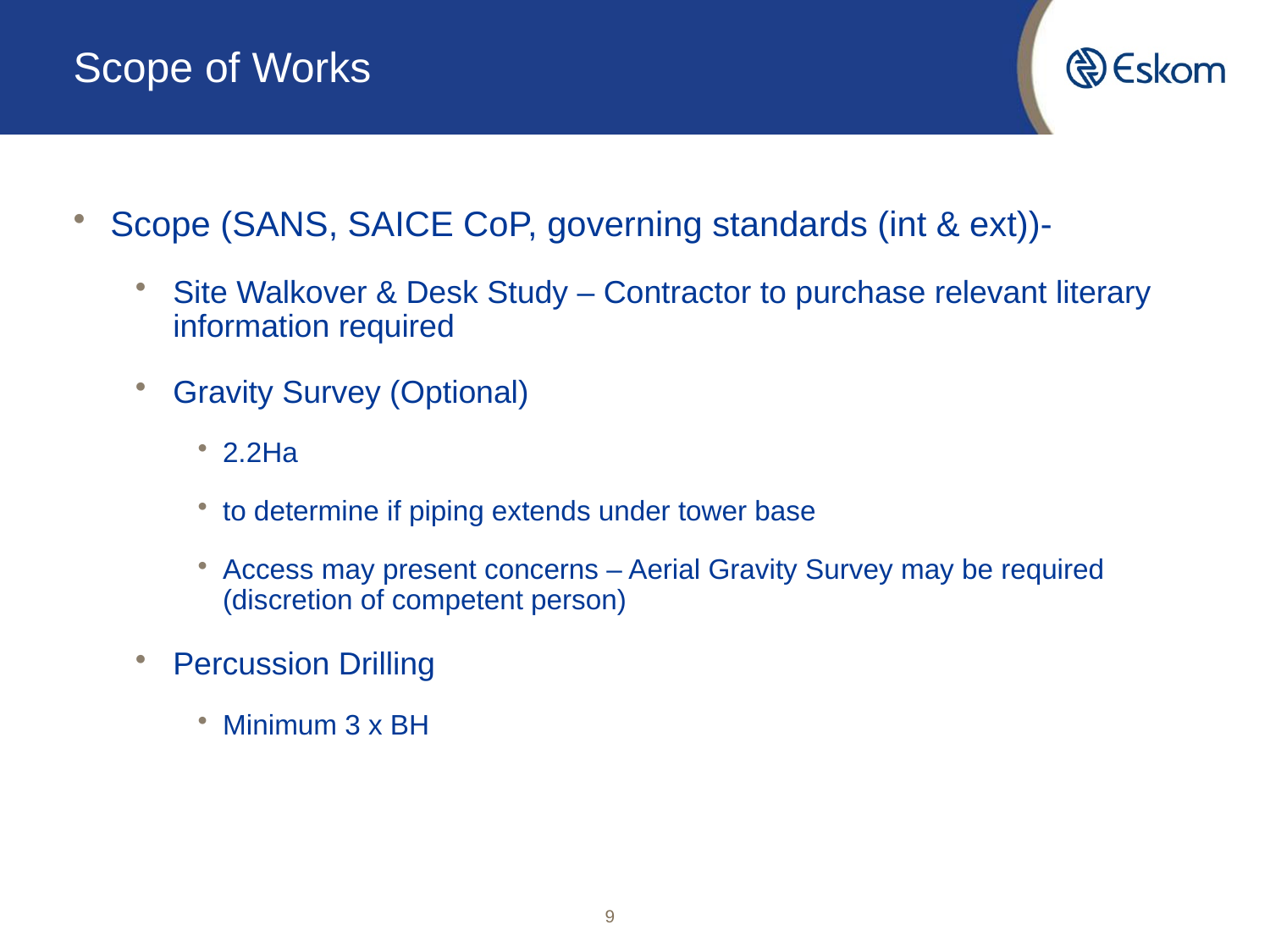

# Scope of Works
Scope (SANS, SAICE CoP, governing standards (int & ext))-
Site Walkover & Desk Study – Contractor to purchase relevant literary information required
Gravity Survey (Optional)
2.2Ha
to determine if piping extends under tower base
Access may present concerns – Aerial Gravity Survey may be required (discretion of competent person)
Percussion Drilling
Minimum 3 x BH

9